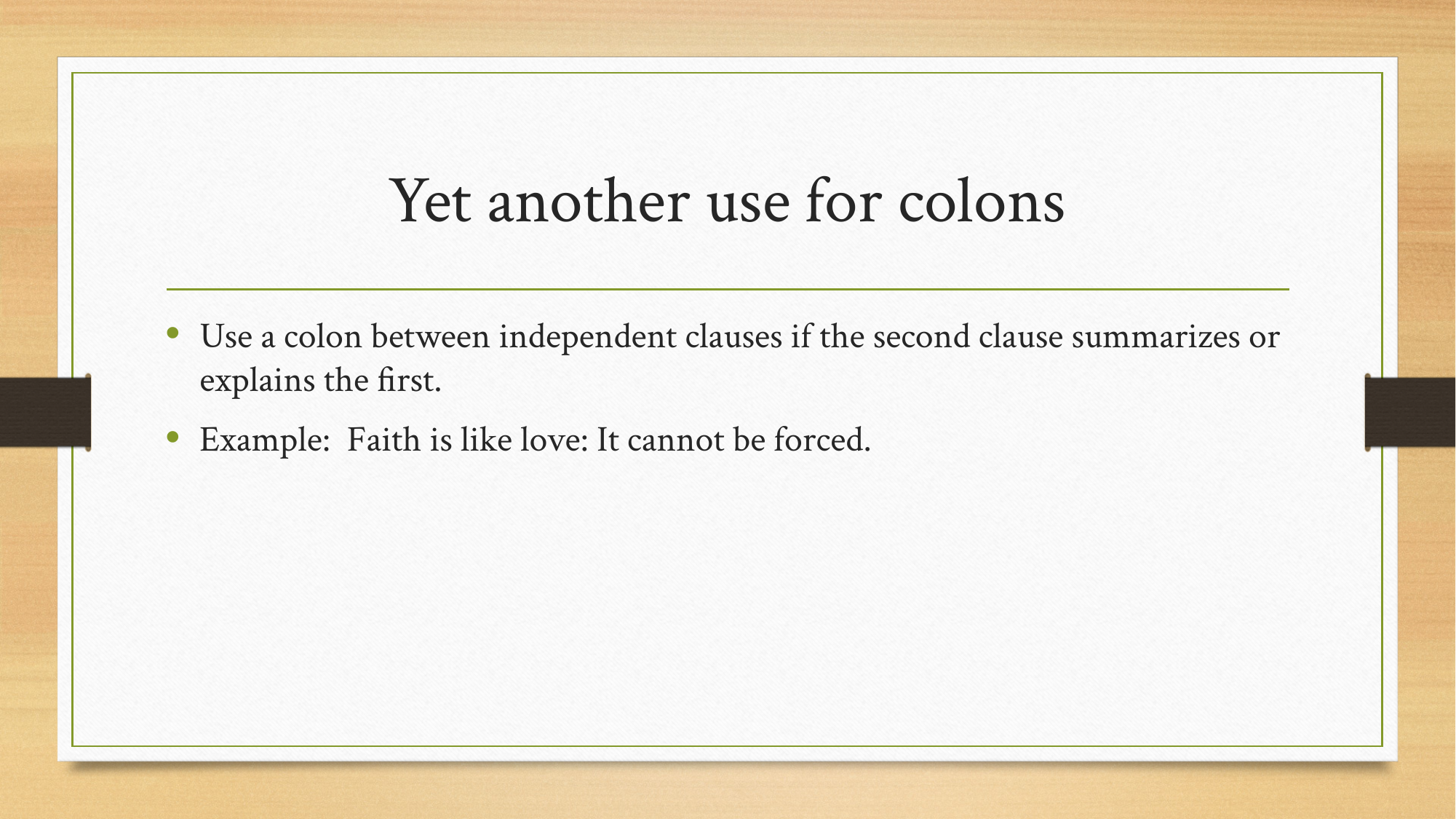

# Yet another use for colons
Use a colon between independent clauses if the second clause summarizes or explains the first.
Example:  Faith is like love: It cannot be forced.